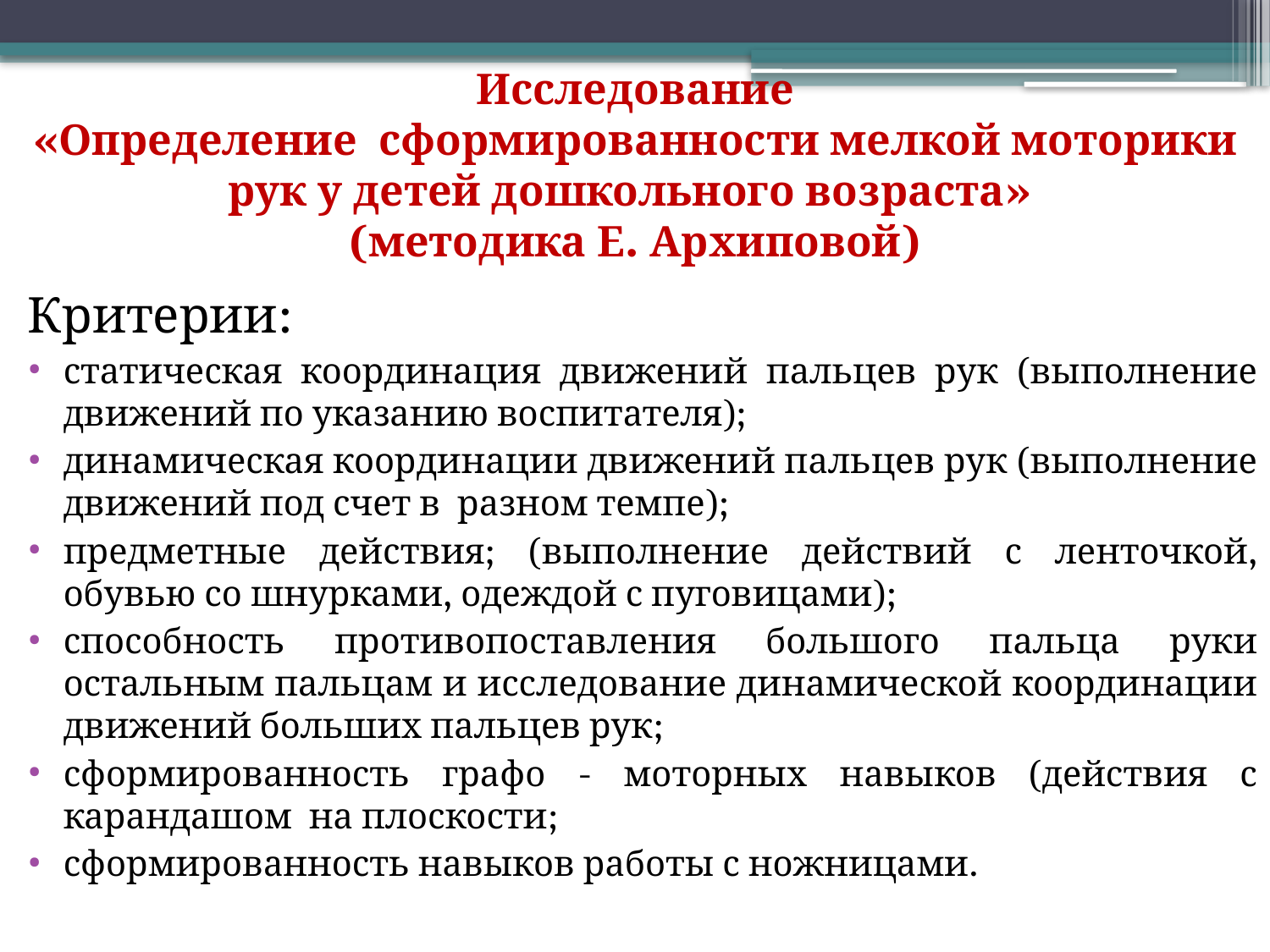

# Исследование «Определение  сформированности мелкой моторики рук у детей дошкольного возраста» (методика Е. Архиповой)
Критерии:
статическая координация движений пальцев рук (выполнение движений по указанию воспитателя);
динамическая координации движений пальцев рук (выполнение движений под счет в  разном темпе);
предметные действия; (выполнение действий с ленточкой, обувью со шнурками, одеждой с пуговицами);
способность противопоставления большого пальца руки остальным пальцам и исследование динамической координации движений больших пальцев рук;
сформированность графо - моторных навыков (действия с карандашом  на плоскости;
сформированность навыков работы с ножницами.